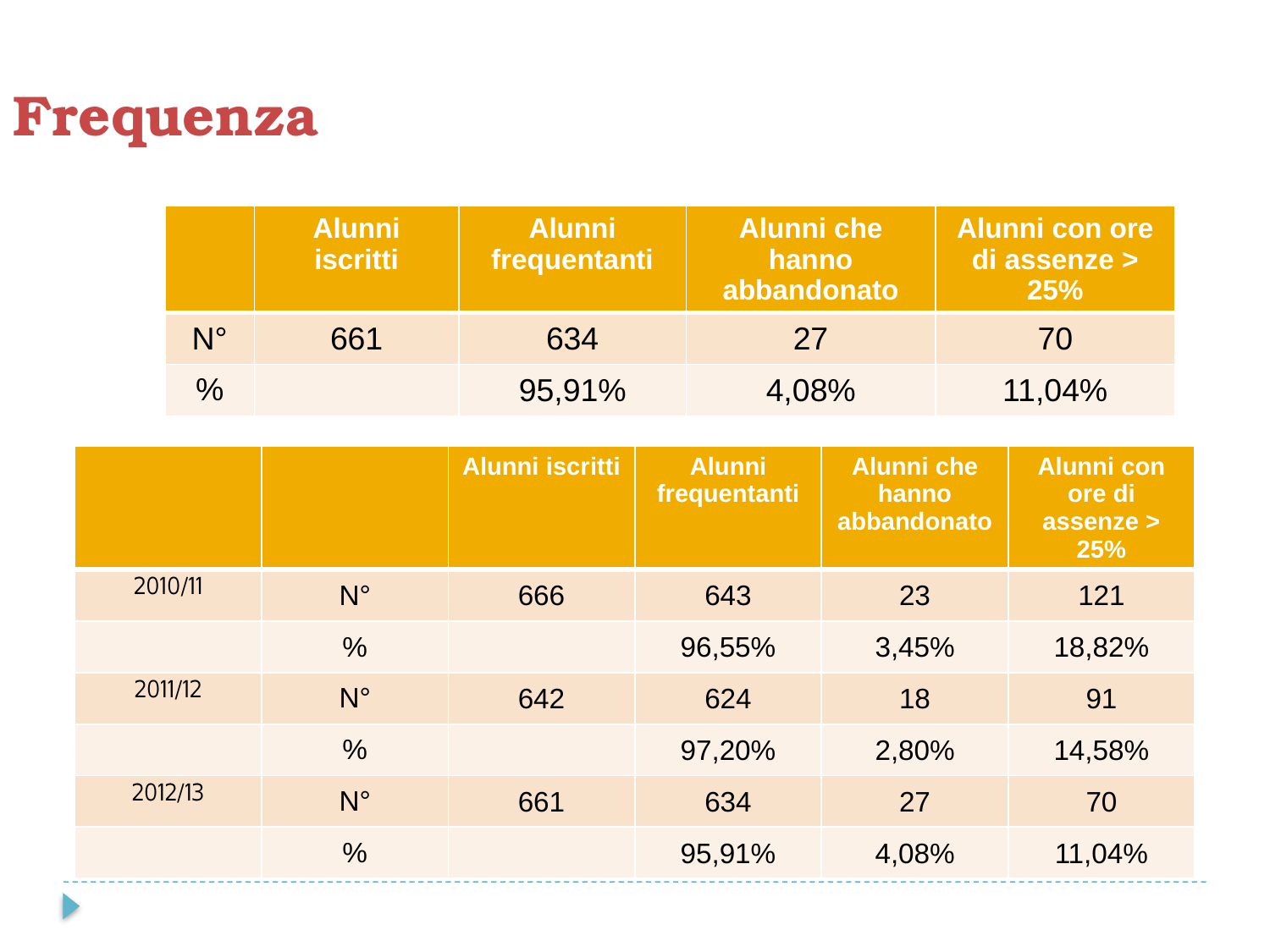

Frequenza
|  | Alunni iscritti | Alunni frequentanti | Alunni che hanno abbandonato | Alunni con ore di assenze > 25% |
| --- | --- | --- | --- | --- |
| N° | 661 | 634 | 27 | 70 |
| % |  | 95,91% | 4,08% | 11,04% |
|  |  | Alunni iscritti | Alunni frequentanti | Alunni che hanno abbandonato | Alunni con ore di assenze > 25% |
| --- | --- | --- | --- | --- | --- |
| 2010/11 | N° | 666 | 643 | 23 | 121 |
|  | % |  | 96,55% | 3,45% | 18,82% |
| 2011/12 | N° | 642 | 624 | 18 | 91 |
|  | % |  | 97,20% | 2,80% | 14,58% |
| 2012/13 | N° | 661 | 634 | 27 | 70 |
|  | % |  | 95,91% | 4,08% | 11,04% |